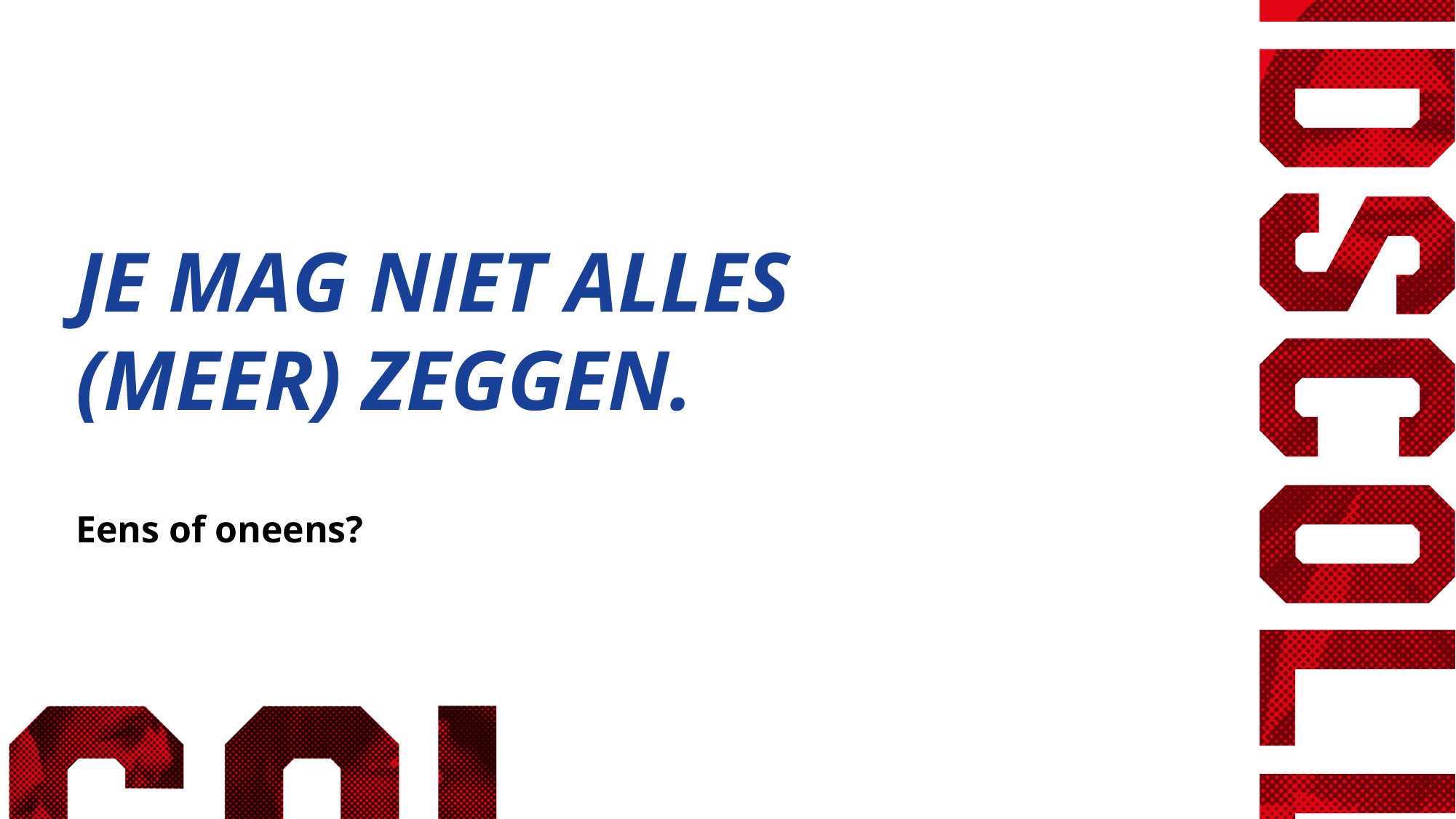

JE MAG NIET ALLES (MEER) ZEGGEN.
Eens of oneens?